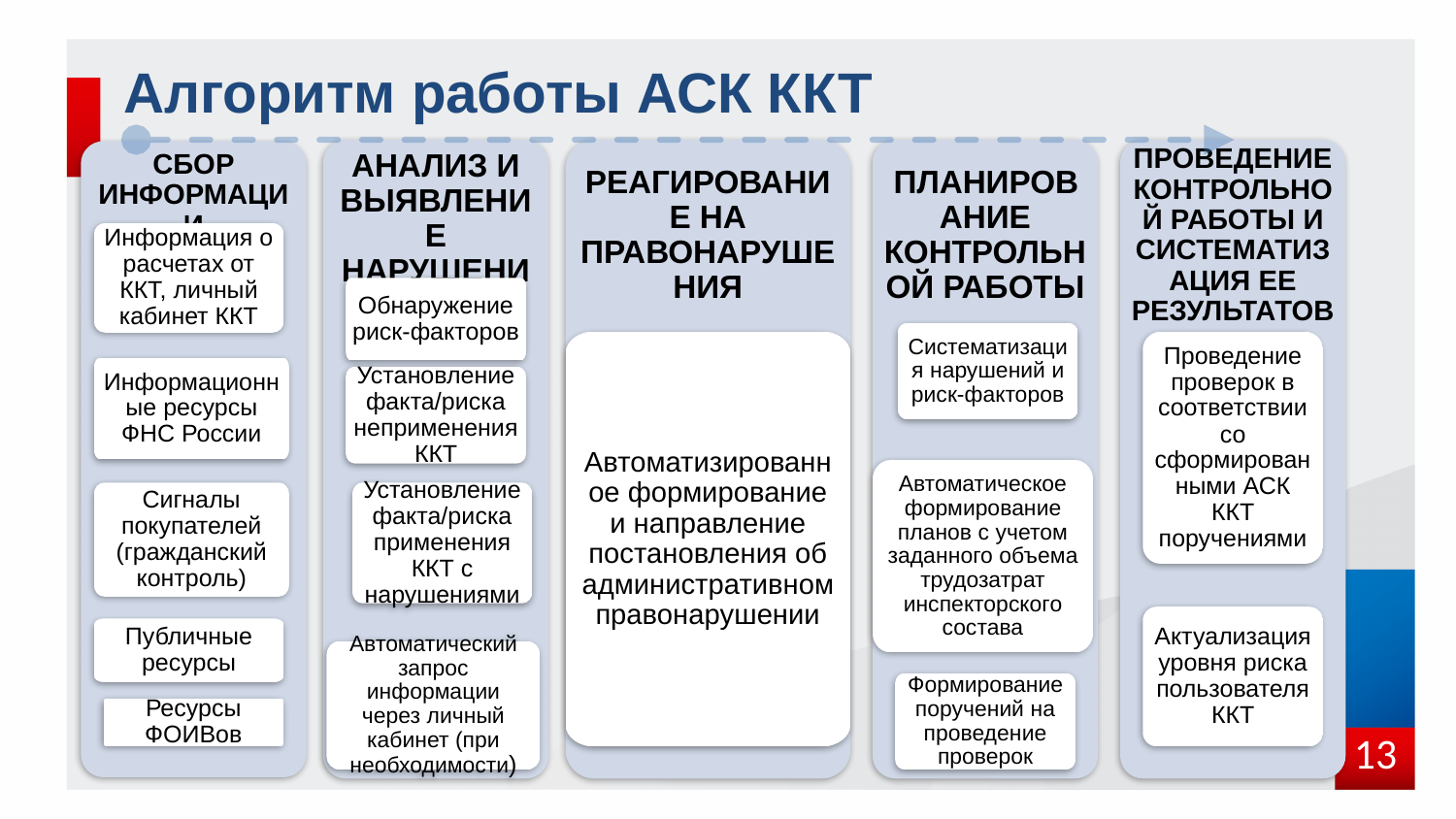

# Алгоритм работы АСК ККТ
АНАЛИЗ И ВЫЯВЛЕНИЕ НАРУШЕНИЙ
РЕАГИРОВАНИЕ НА ПРАВОНАРУШЕНИЯ
ПЛАНИРОВАНИЕ КОНТРОЛЬНОЙ РАБОТЫ
ПРОВЕДЕНИЕ КОНТРОЛЬНОЙ РАБОТЫ И СИСТЕМАТИЗАЦИЯ ЕЕ РЕЗУЛЬТАТОВ
СБОР ИНФОРМАЦИИ
Информация о расчетах от ККТ, личный кабинет ККТ
Обнаружение риск-факторов
Систематизация нарушений и риск-факторов
Автоматизированное формирование и направление постановления об административном правонарушении
Проведение проверок в соответствии со сформированными АСК ККТ поручениями
Информационные ресурсы ФНС России
Установление факта/риска неприменения ККТ
Автоматическое формирование планов с учетом заданного объема трудозатрат инспекторского состава
Сигналы покупателей (гражданский контроль)
Установление факта/риска применения ККТ с нарушениями
Актуализация уровня риска пользователя ККТ
Публичные ресурсы
Автоматический запрос информации через личный кабинет (при необходимости)
Формирование поручений на проведение проверок
Ресурсы ФОИВов
13